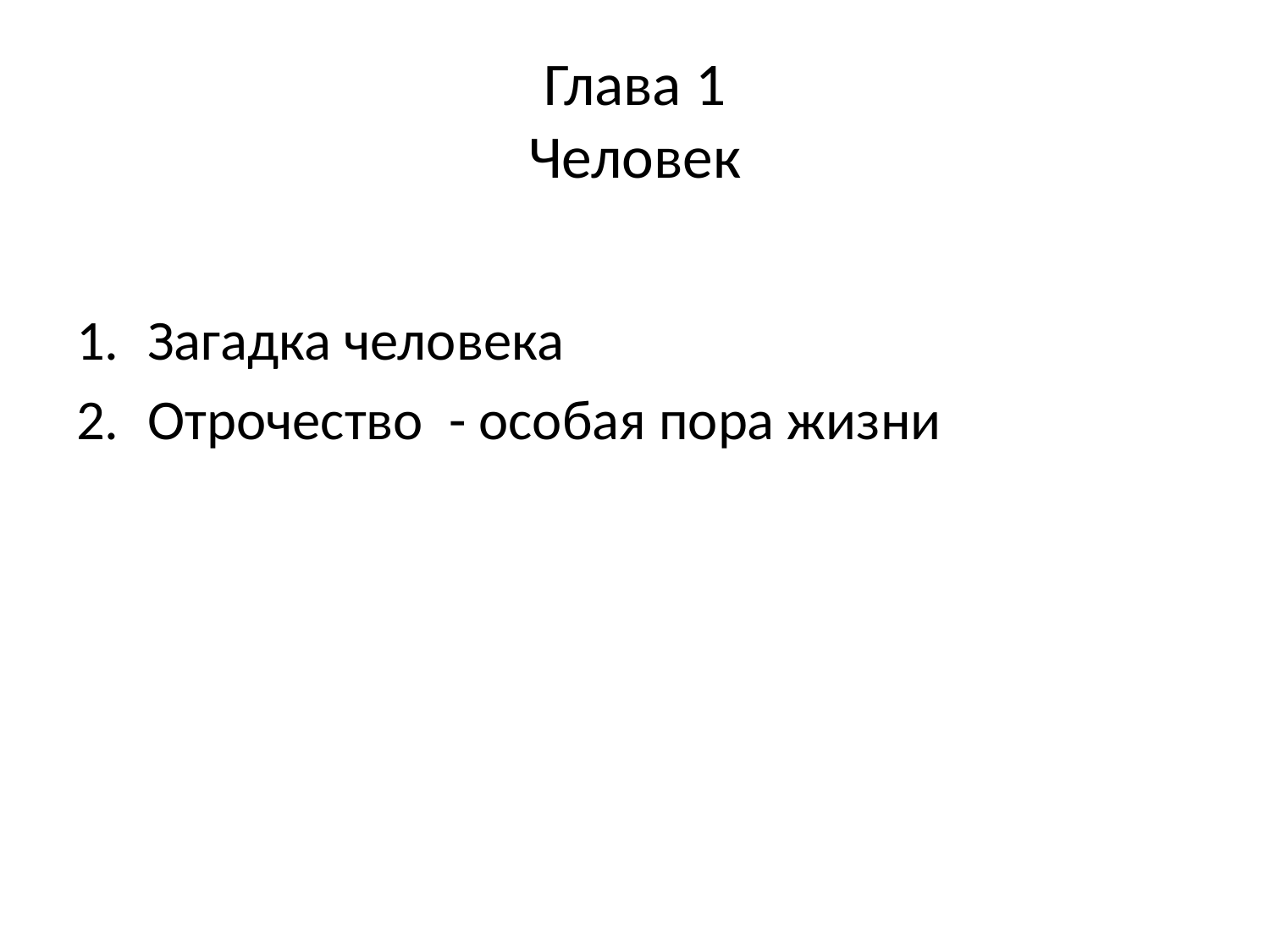

# Глава 1 Человек
Загадка человека
Отрочество  - особая пора жизни